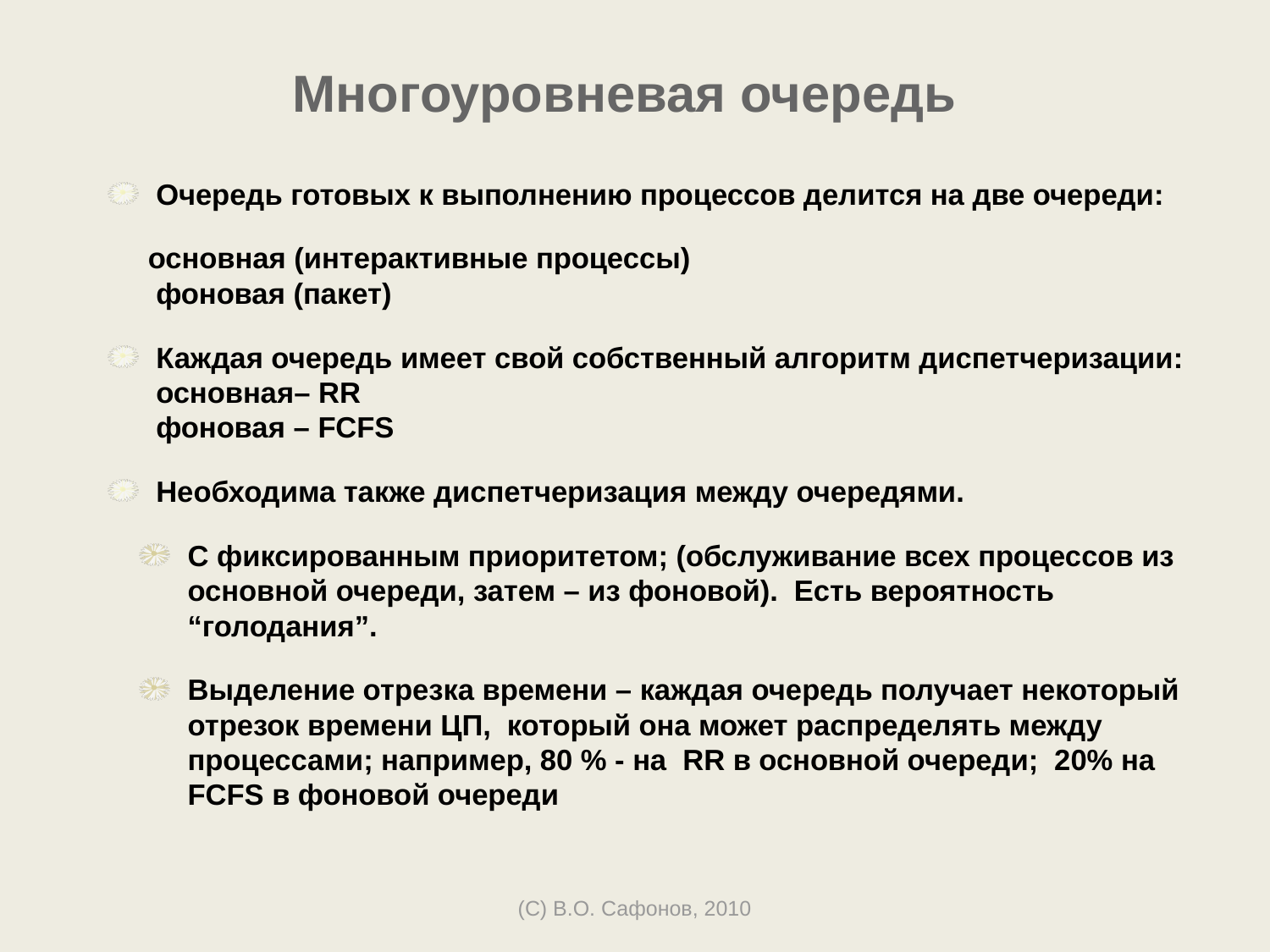

# Многоуровневая очередь
Очередь готовых к выполнению процессов делится на две очереди:
     основная (интерактивные процессы)
фоновая (пакет)
Каждая очередь имеет свой собственный алгоритм диспетчеризации:
основная– RR
фоновая – FCFS
Необходима также диспетчеризация между очередями.
С фиксированным приоритетом; (обслуживание всех процессов из основной очереди, затем – из фоновой).  Есть вероятность “голодания”.
Выделение отрезка времени – каждая очередь получает некоторый отрезок времени ЦП,  который она может распределять между процессами; например, 80 % - на  RR в основной очереди;  20% на FCFS в фоновой очереди

(C) В.О. Сафонов, 2010